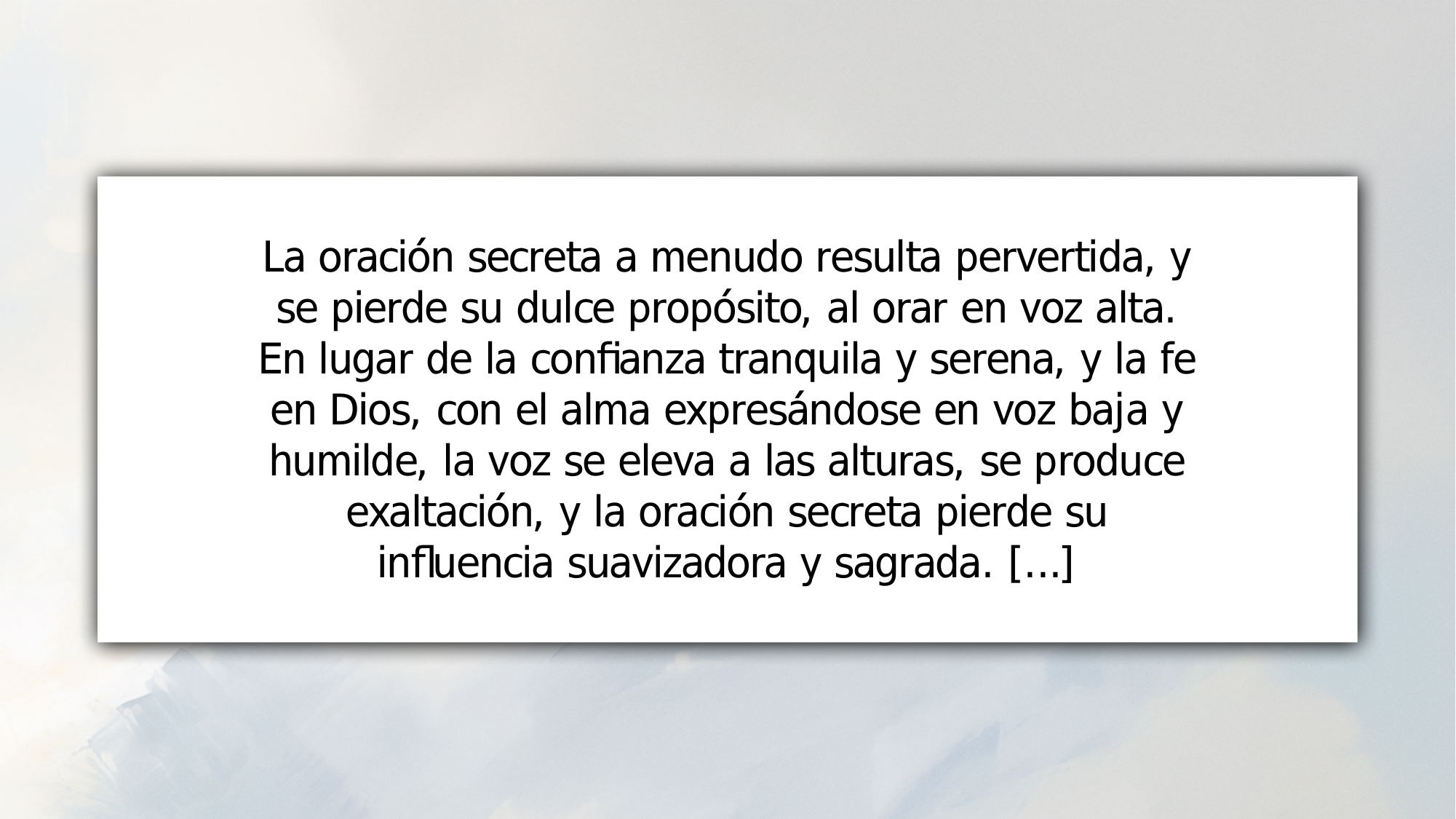

La oración secreta a menudo resulta pervertida, y se pierde su dulce propósito, al orar en voz alta. En lugar de la confianza tranquila y serena, y la fe en Dios, con el alma expresándose en voz baja y humilde, la voz se eleva a las alturas, se produce exaltación, y la oración secreta pierde su influencia suavizadora y sagrada. [...]